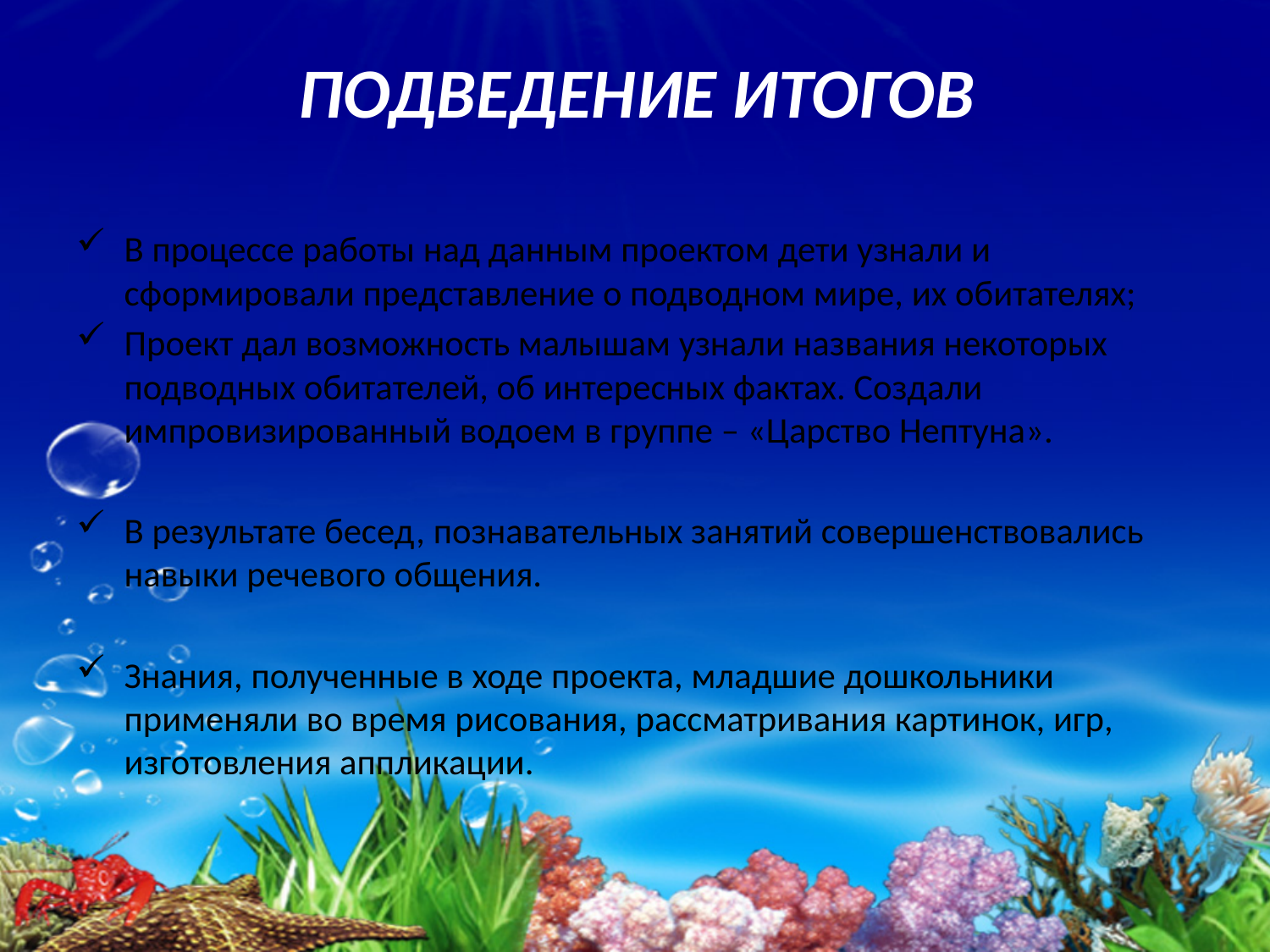

# ПОДВЕДЕНИЕ ИТОГОВ

В процессе работы над данным проектом дети узнали и сформировали представление о подводном мире, их обитателях;
Проект дал возможность малышам узнали названия некоторых подводных обитателей, об интересных фактах. Создали импровизированный водоем в группе – «Царство Нептуна».

В результате бесед, познавательных занятий совершенствовались навыки речевого общения.

Знания, полученные в ходе проекта, младшие дошкольники применяли во время рисования, рассматривания картинок, игр, изготовления аппликации.